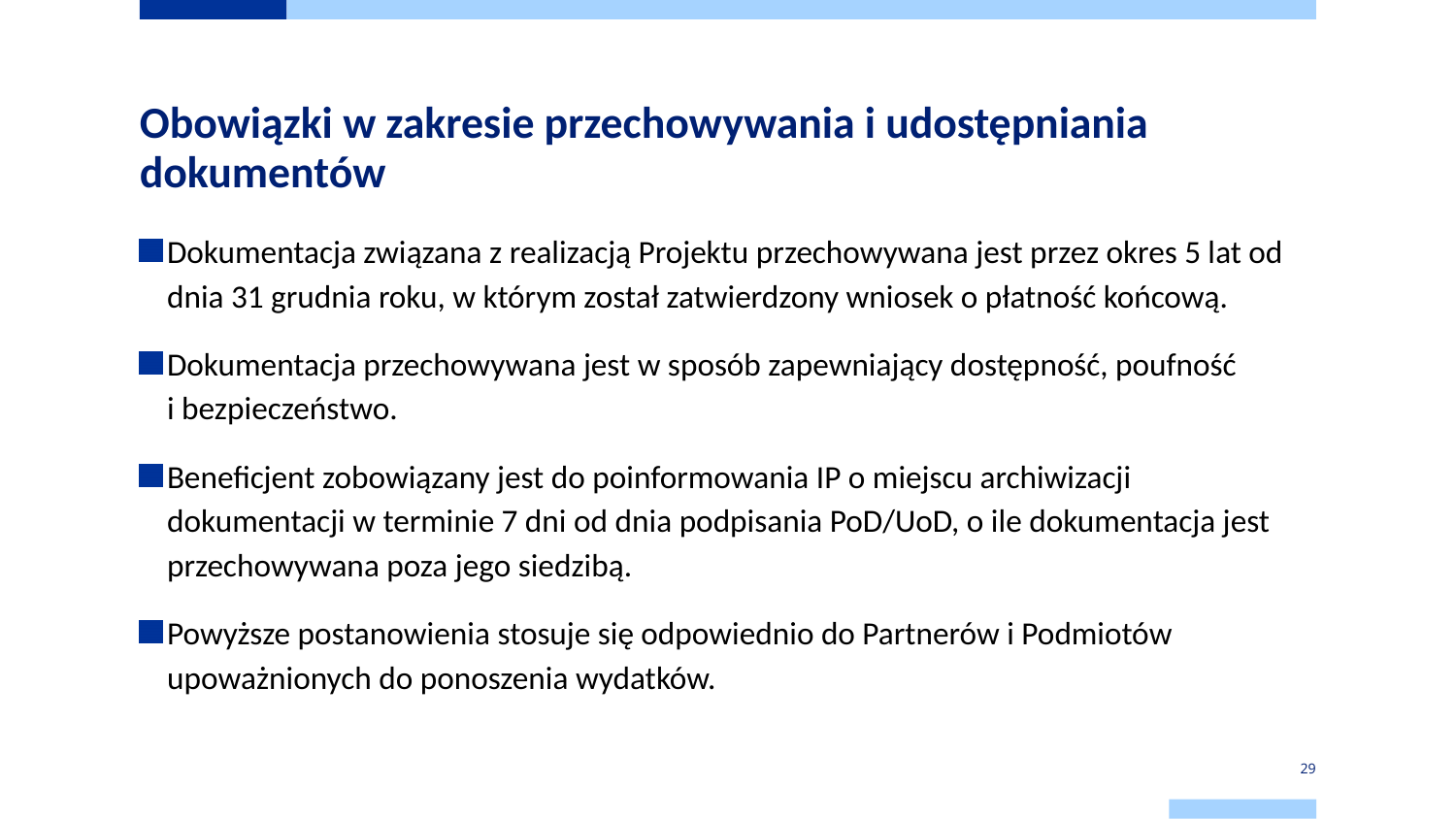

# Obowiązki w zakresie przechowywania i udostępniania dokumentów
Dokumentacja związana z realizacją Projektu przechowywana jest przez okres 5 lat od dnia 31 grudnia roku, w którym został zatwierdzony wniosek o płatność końcową.
Dokumentacja przechowywana jest w sposób zapewniający dostępność, poufność
i bezpieczeństwo.
Beneficjent zobowiązany jest do poinformowania IP o miejscu archiwizacji dokumentacji w terminie 7 dni od dnia podpisania PoD/UoD, o ile dokumentacja jest przechowywana poza jego siedzibą.
Powyższe postanowienia stosuje się odpowiednio do Partnerów i Podmiotów upoważnionych do ponoszenia wydatków.
29